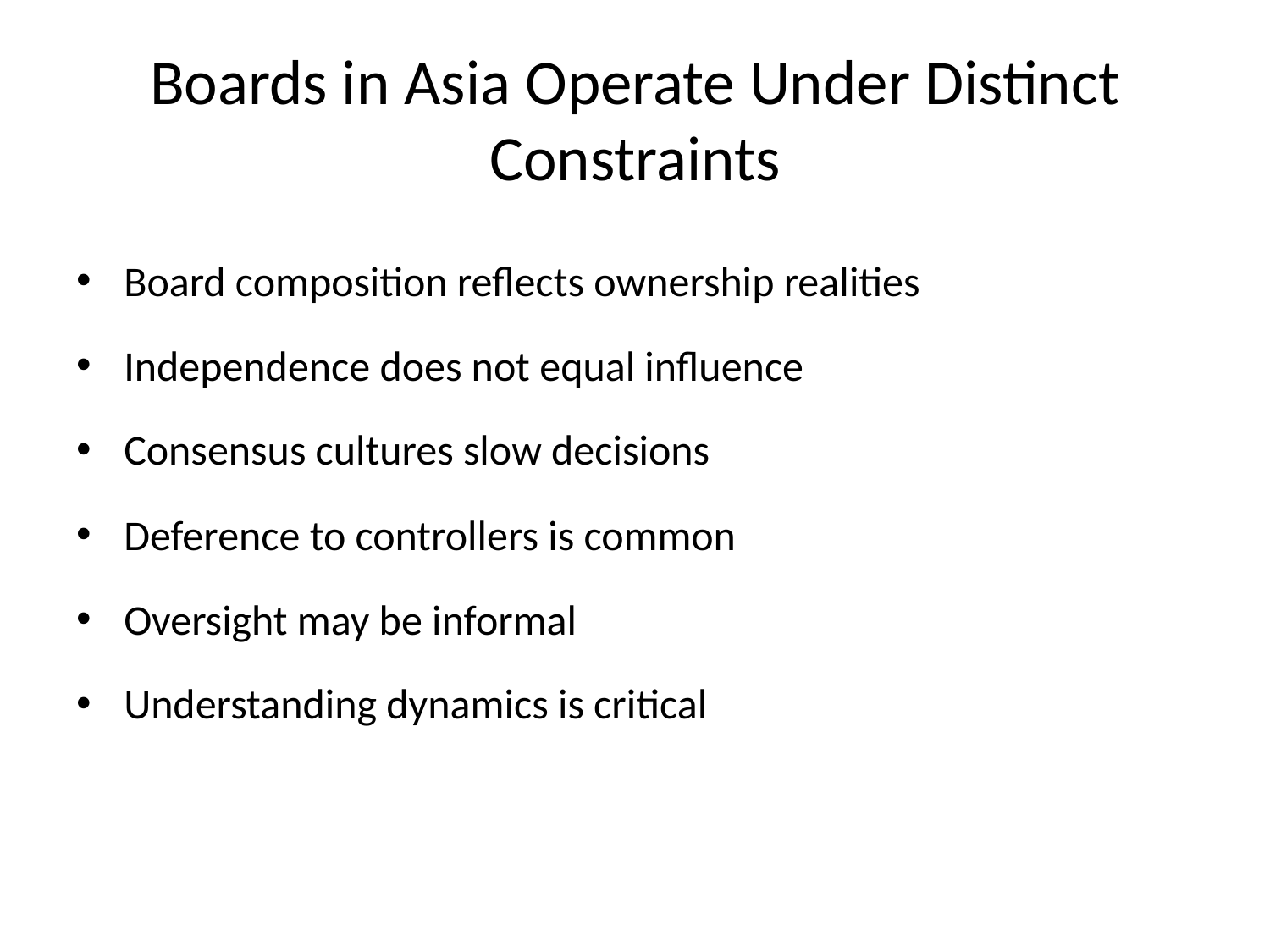

# Boards in Asia Operate Under Distinct Constraints
Board composition reflects ownership realities
Independence does not equal influence
Consensus cultures slow decisions
Deference to controllers is common
Oversight may be informal
Understanding dynamics is critical